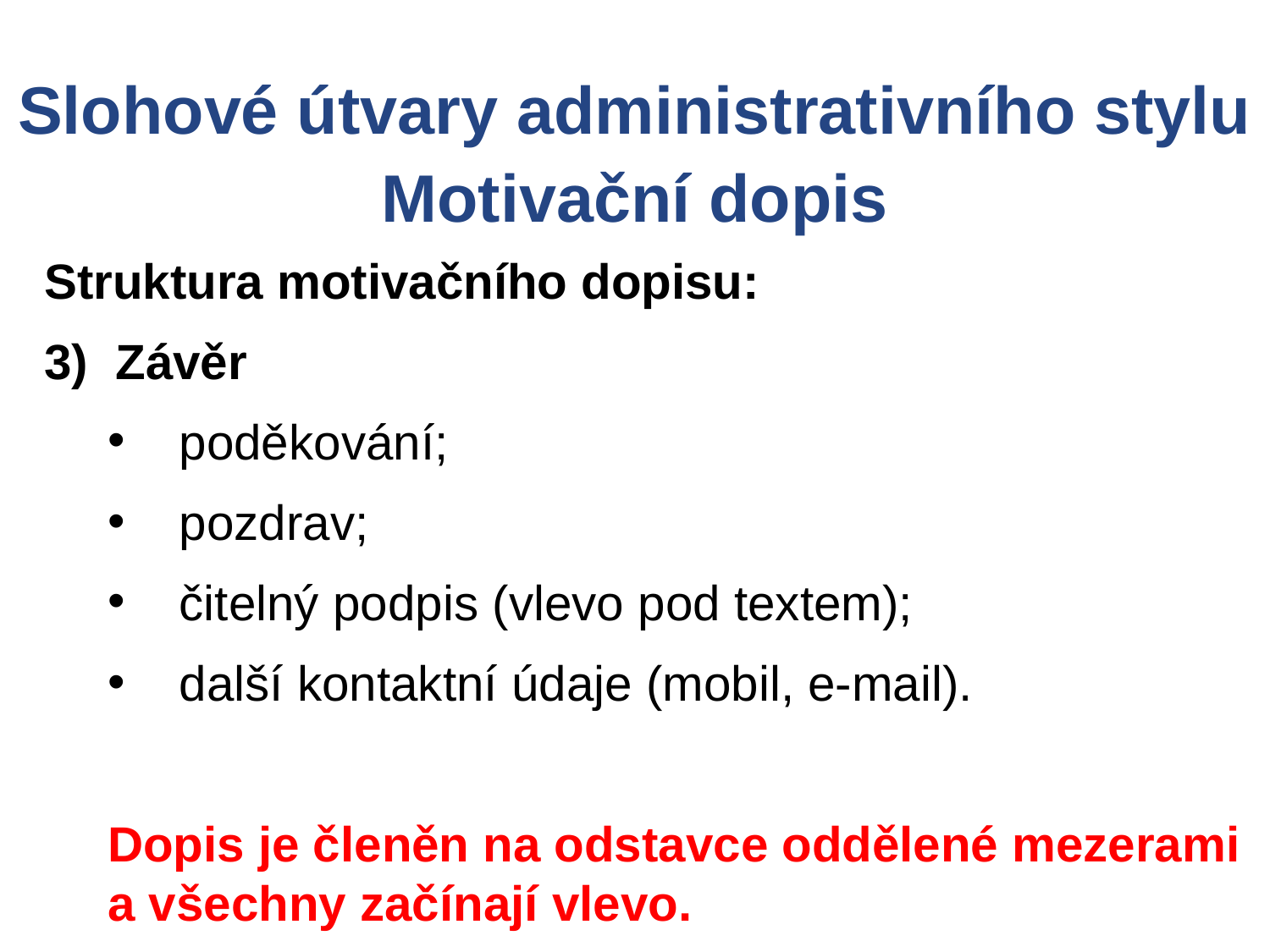

Slohové útvary administrativního stylu
Motivační dopis
Struktura motivačního dopisu:
Závěr
poděkování;
pozdrav;
čitelný podpis (vlevo pod textem);
další kontaktní údaje (mobil, e-mail).

Dopis je členěn na odstavce oddělené mezerami a všechny začínají vlevo.